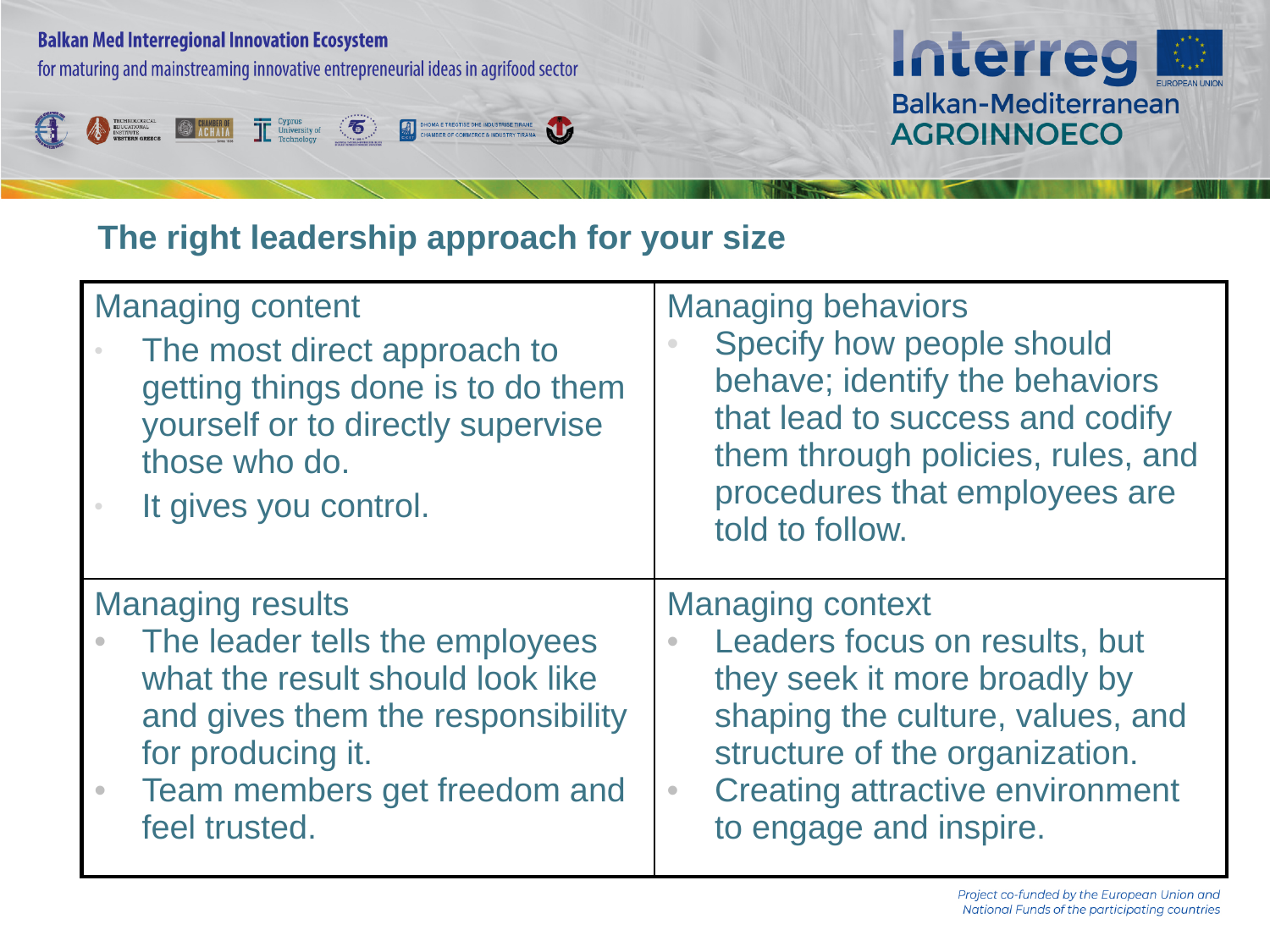

# The right leadership approach for your size
| Managing content The most direct approach to getting things done is to do them yourself or to directly supervise those who do. It gives you control. | Managing behaviors Specify how people should behave; identify the behaviors that lead to success and codify them through policies, rules, and procedures that employees are told to follow. |
| --- | --- |
| Managing results The leader tells the employees what the result should look like and gives them the responsibility for producing it. Team members get freedom and feel trusted. | Managing context Leaders focus on results, but they seek it more broadly by shaping the culture, values, and structure of the organization. Creating attractive environment to engage and inspire. |